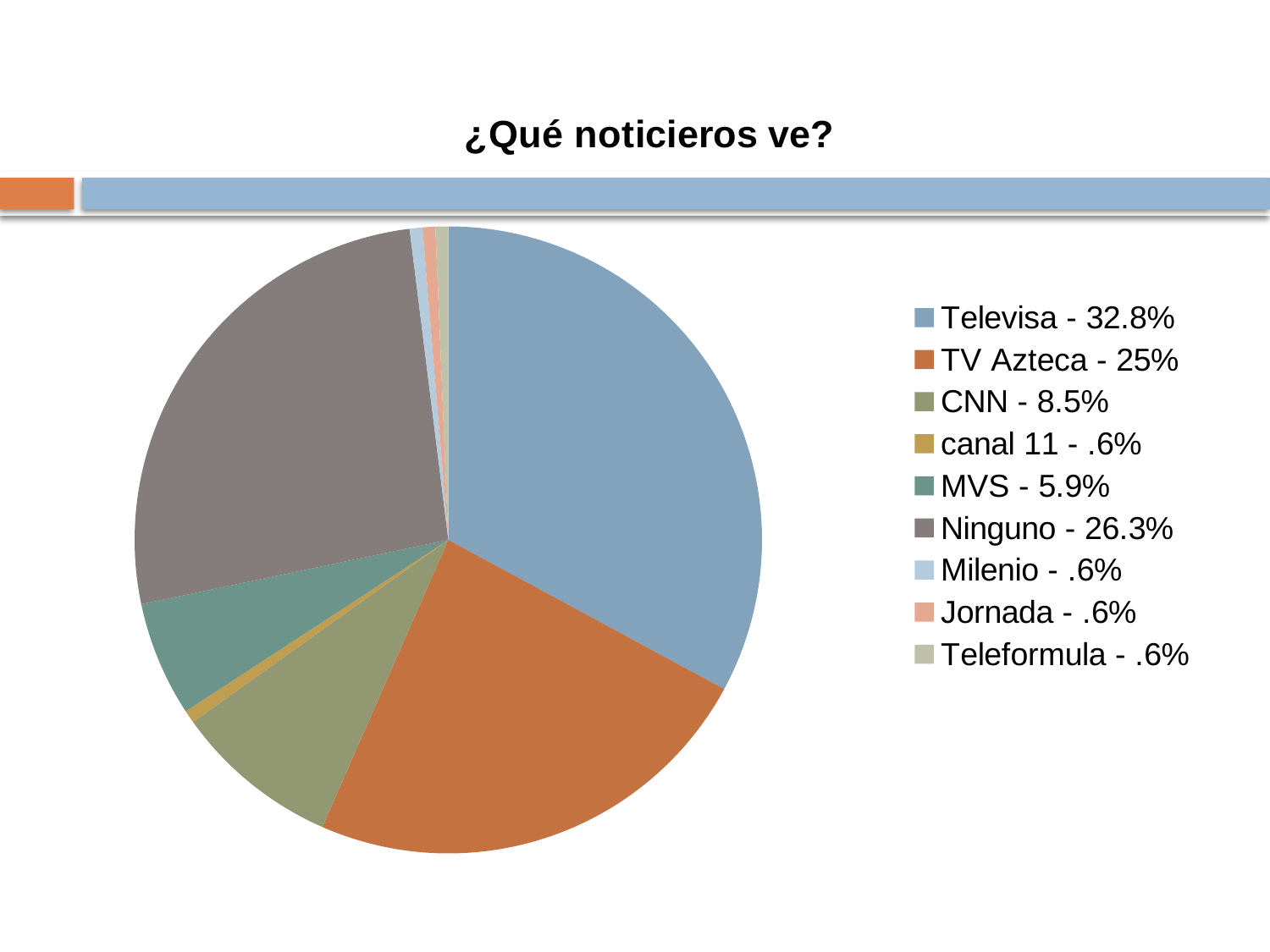

### Chart: ¿Qué noticieros ve?

| Category | Ventas |
|---|---|
| Televisa - 32.8% | 50.0 |
| TV Azteca - 25% | 36.0 |
| CNN - 8.5% | 13.0 |
| canal 11 - .6% | 1.0 |
| MVS - 5.9% | 9.0 |
| Ninguno - 26.3% | 40.0 |
| Milenio - .6% | 1.0 |
| Jornada - .6% | 1.0 |
| Teleformula - .6% | 1.0 |